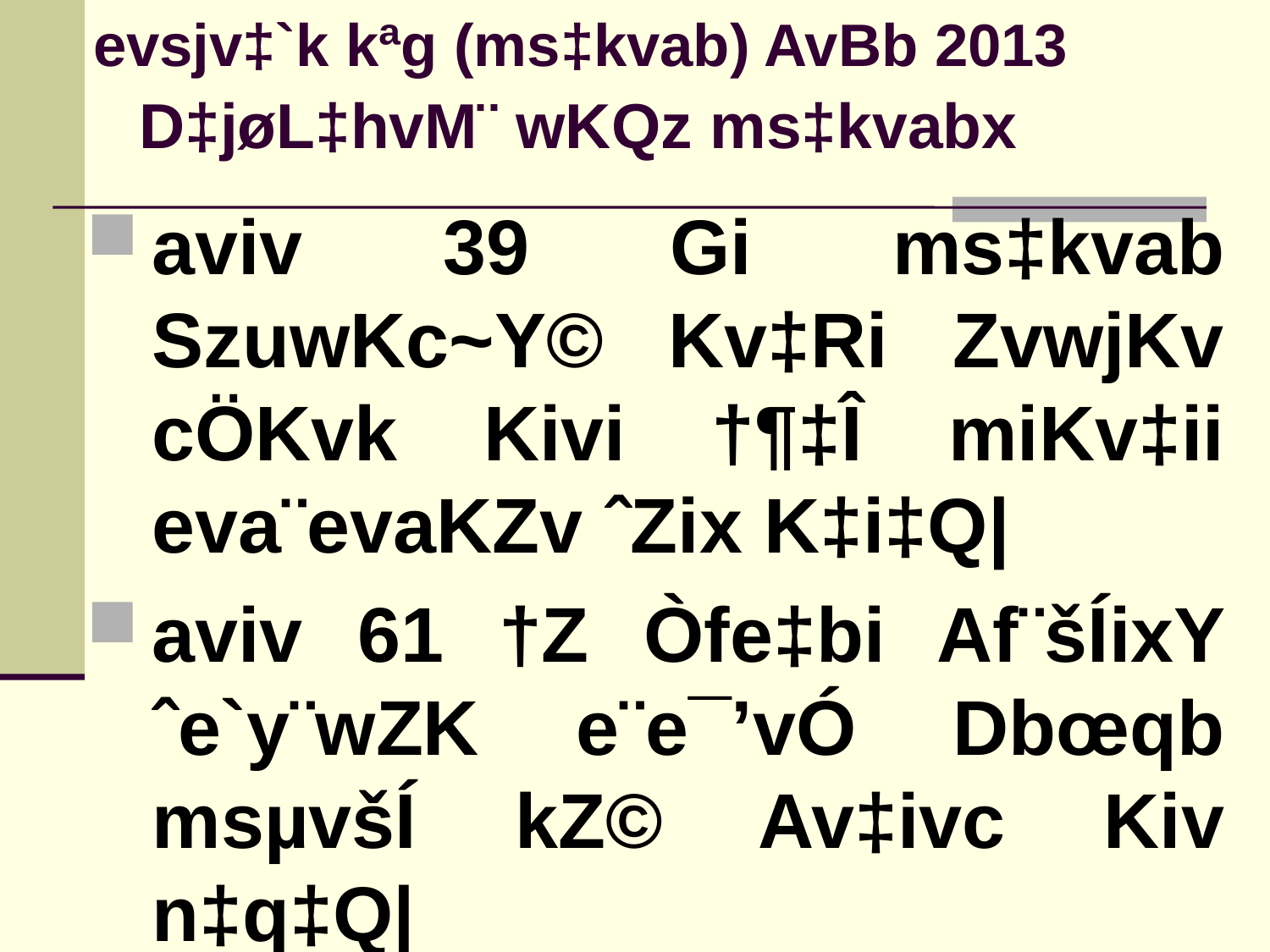

evsjv‡`k kªg (ms‡kvab) AvBb 2013
D‡jøL‡hvM¨ wKQz ms‡kvabx
aviv 39 Gi ms‡kvab SzuwKc~Y© Kv‡Ri ZvwjKv cÖKvk Kivi †¶‡Î miKv‡ii eva¨evaKZv ˆZix K‡i‡Q|
aviv 61 †Z Òfe‡bi Af¨šÍixY ˆe`y¨wZK e¨e¯’vÓ Dbœqb msµvšÍ kZ© Av‡ivc Kiv n‡q‡Q|